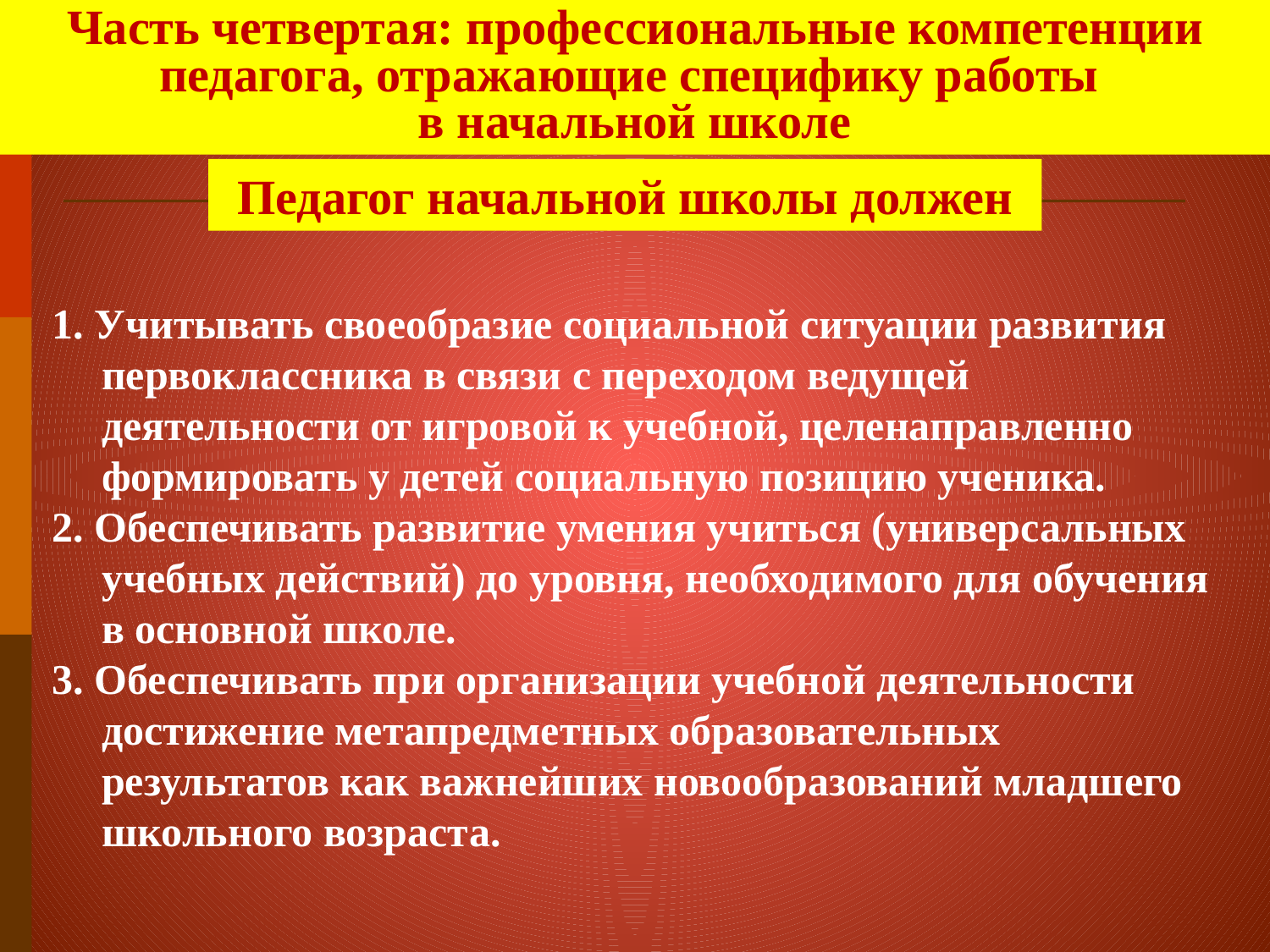

Часть четвертая: профессиональные компетенции педагога, отражающие специфику работы
в начальной школе
Педагог начальной школы должен
1. Учитывать своеобразие социальной ситуации развития первоклассника в связи с переходом ведущей деятельности от игровой к учебной, целенаправленно формировать у детей социальную позицию ученика.
2. Обеспечивать развитие умения учиться (универсальных учебных действий) до уровня, необходимого для обучения в основной школе.
3. Обеспечивать при организации учебной деятельности достижение метапредметных образовательных результатов как важнейших новообразований младшего школьного возраста.